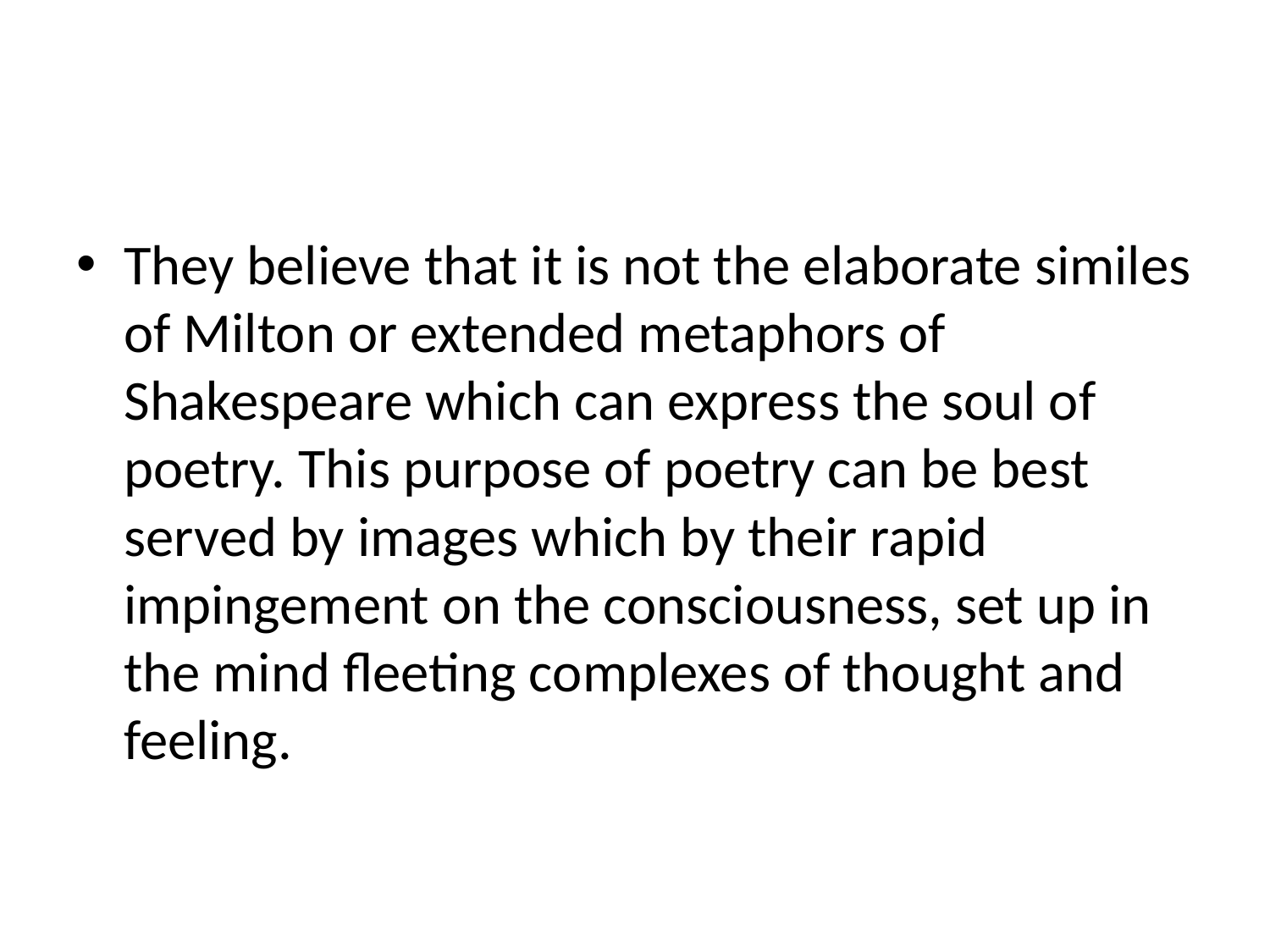

#
They believe that it is not the elaborate similes of Milton or extended metaphors of Shakespeare which can express the soul of poetry. This purpose of poetry can be best served by images which by their rapid impingement on the consciousness, set up in the mind fleeting complexes of thought and feeling.